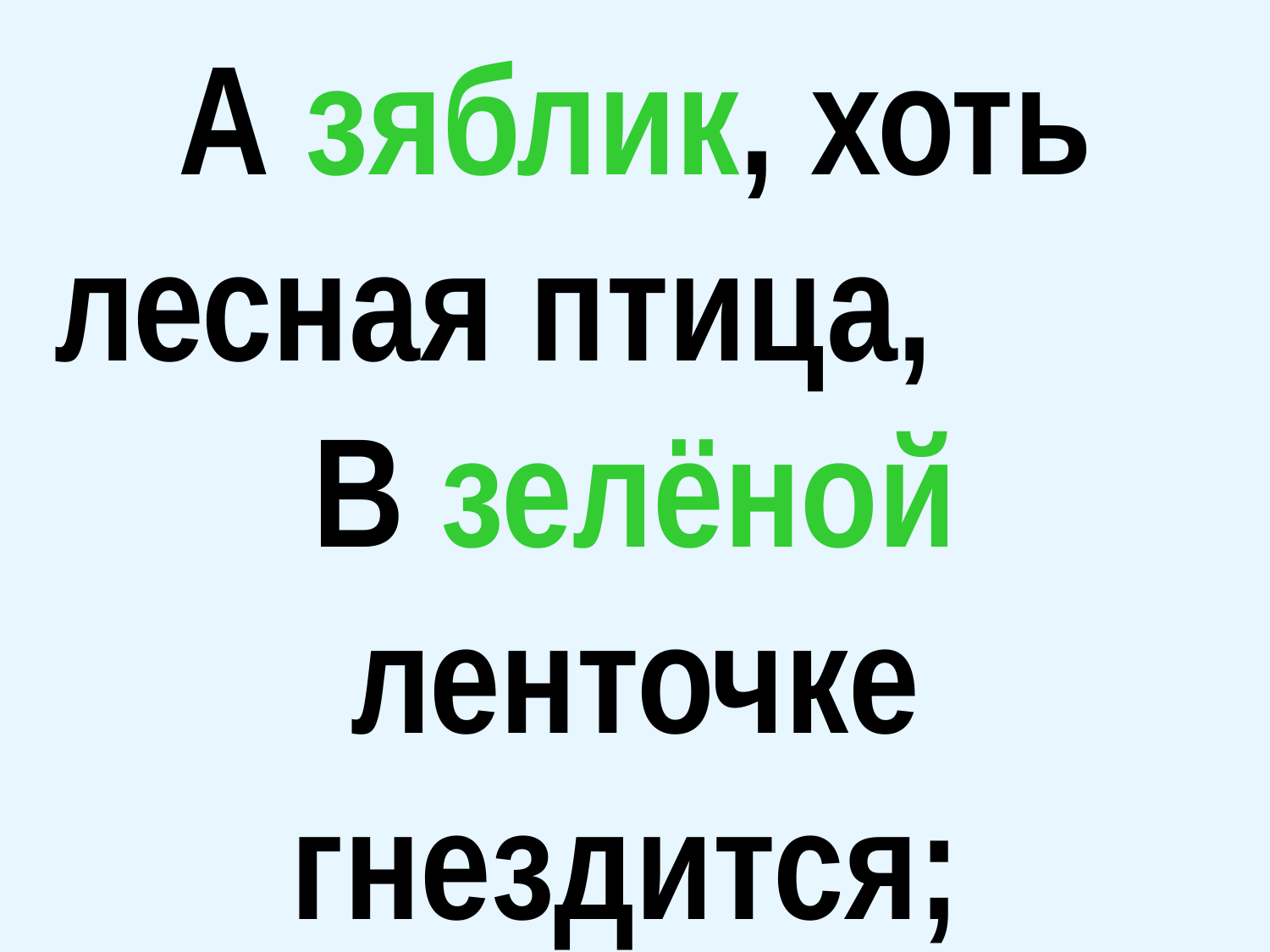

А зяблик, хоть лесная птица,         В зелёной ленточке гнездится;